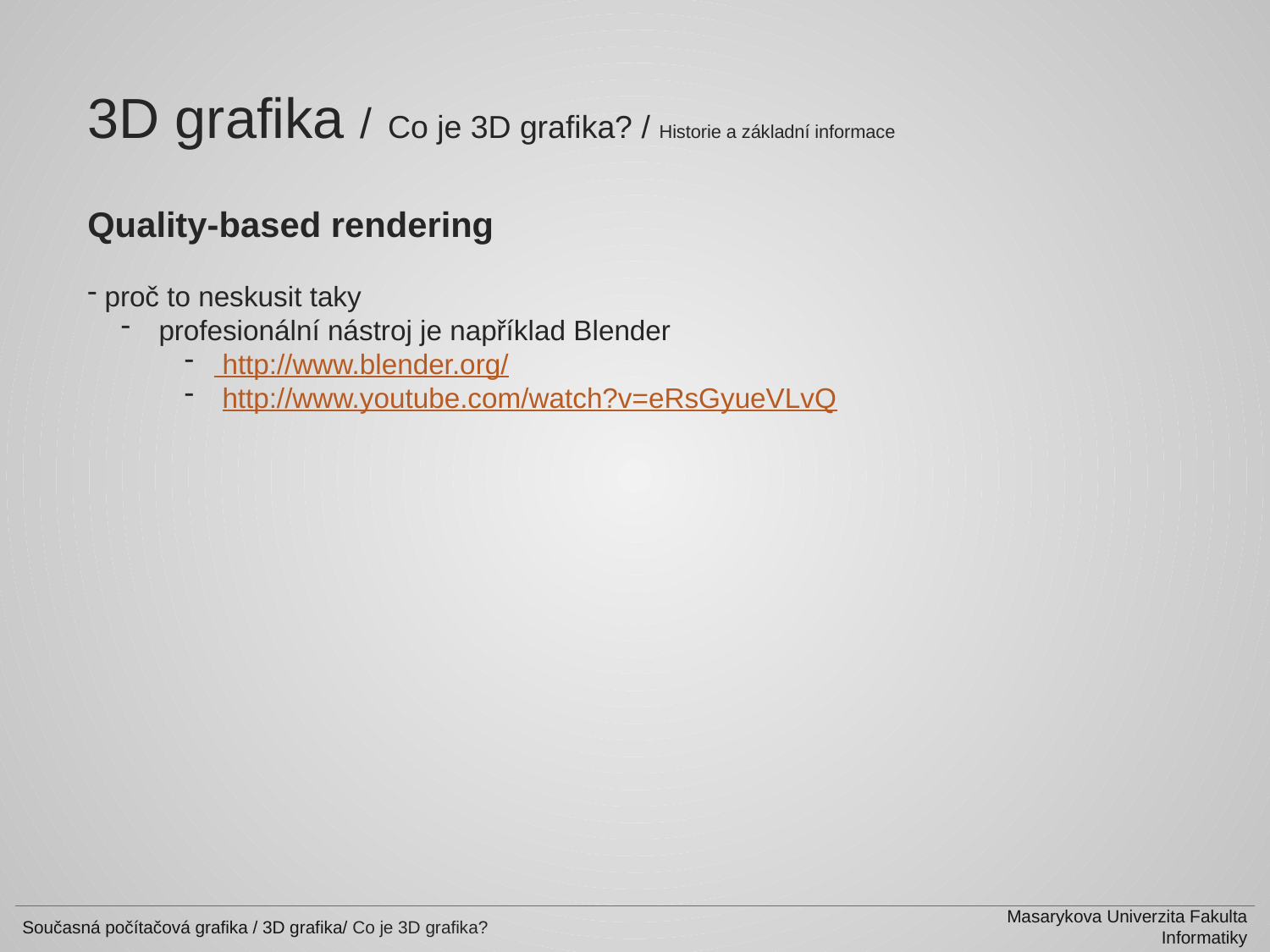

3D grafika / Co je 3D grafika? / Historie a základní informace

Quality-based rendering

 proč to neskusit taky
 profesionální nástroj je například Blender
 http://www.blender.org/
 http://www.youtube.com/watch?v=eRsGyueVLvQ

Současná počítačová grafika / 3D grafika/ Co je 3D grafika?
Masarykova Univerzita Fakulta Informatiky